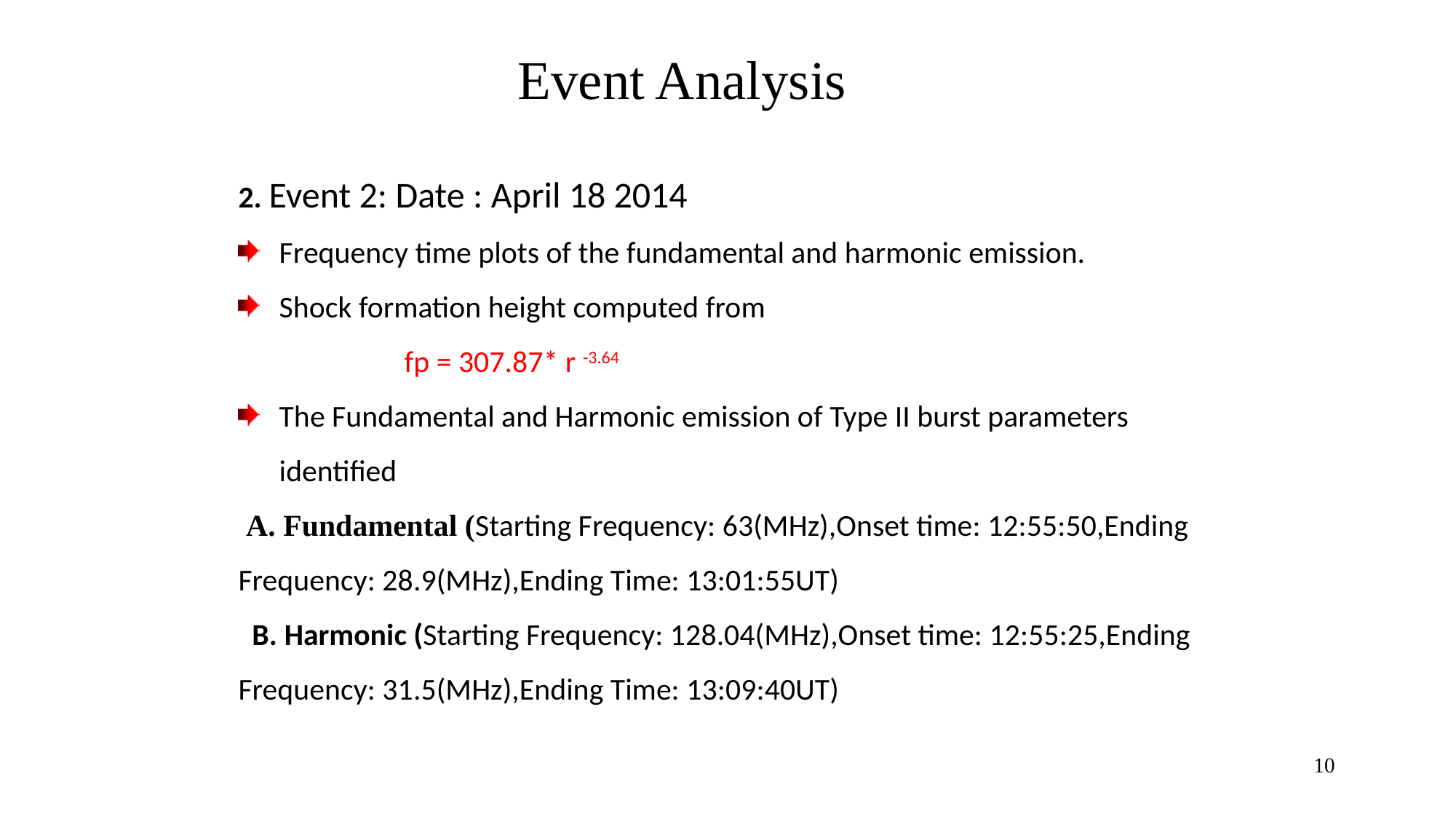

Event Analysis

2. Event 2: Date : April 18 2014
Frequency time plots of the fundamental and harmonic emission.
Shock formation height computed from
                        fp = 307.87* r -3.64
The Fundamental and Harmonic emission of Type II burst parameters identified
 A. Fundamental (Starting Frequency: 63(MHz),Onset time: 12:55:50,Ending Frequency: 28.9(MHz),Ending Time: 13:01:55UT)
  B. Harmonic (Starting Frequency: 128.04(MHz),Onset time: 12:55:25,Ending Frequency: 31.5(MHz),Ending Time: 13:09:40UT)

10